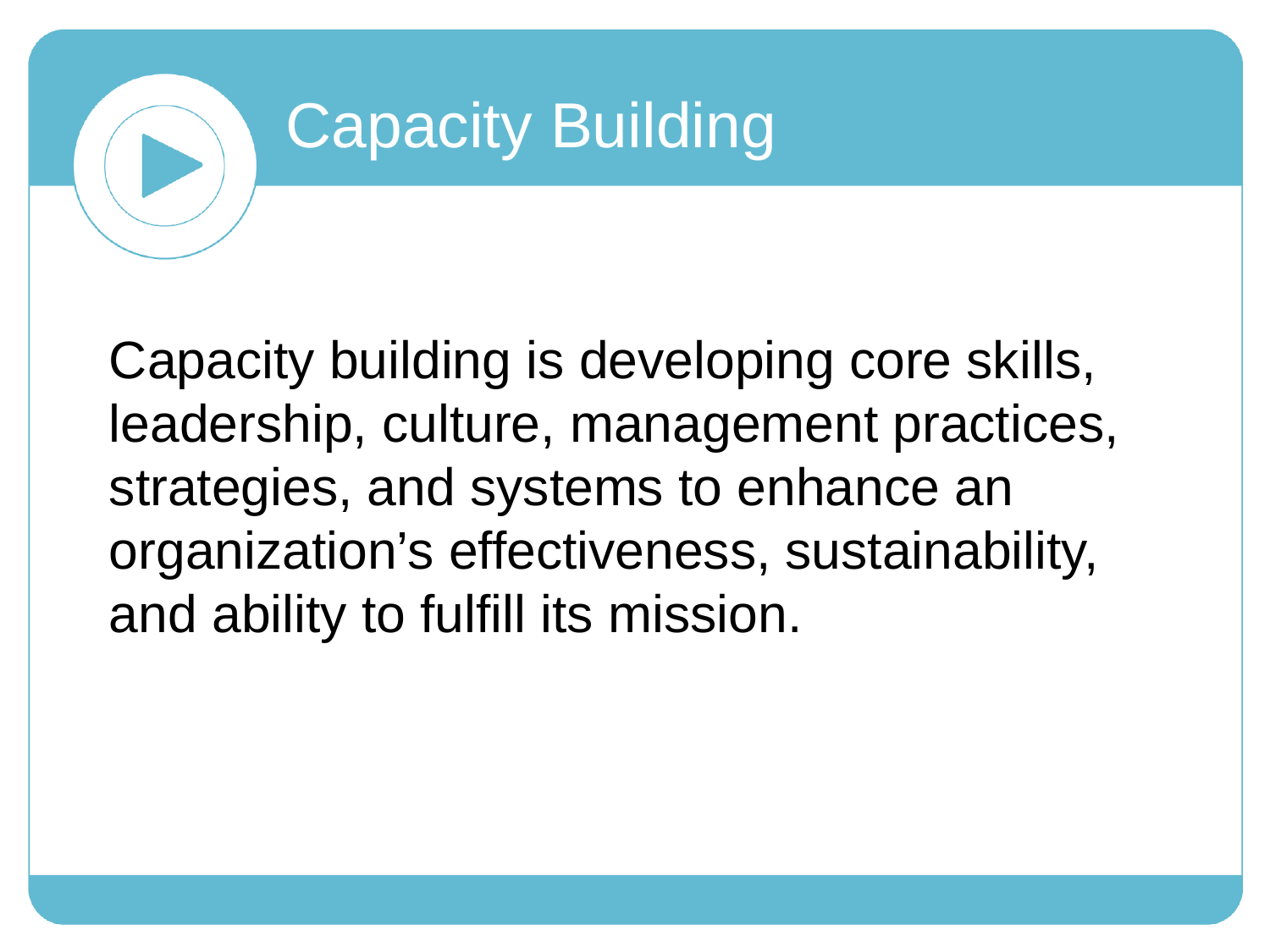

Capacity Building
Capacity building is developing core skills, leadership, culture, management practices, strategies, and systems to enhance an organization’s effectiveness, sustainability, and ability to fulfill its mission.